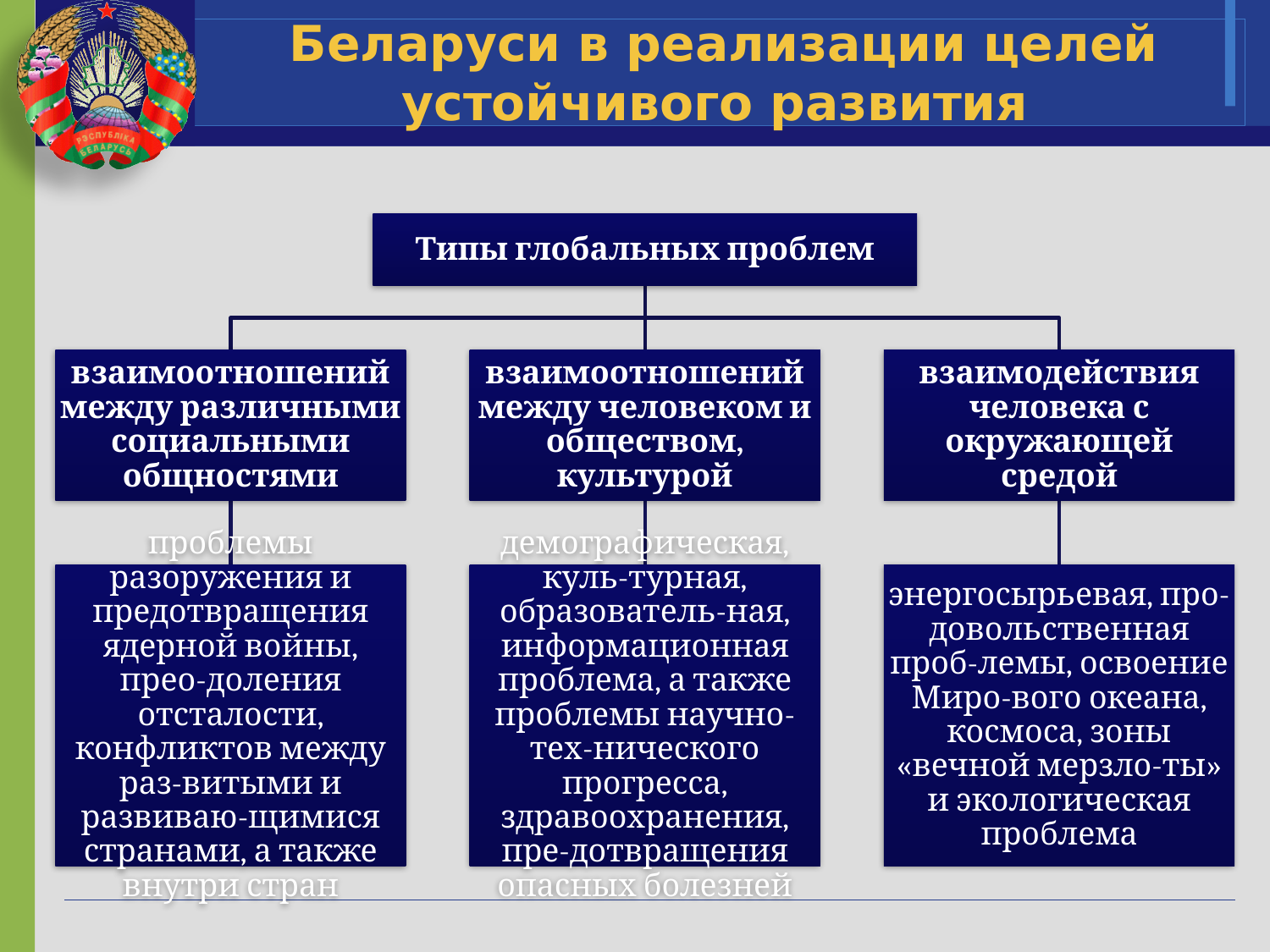

# Беларуси в реализации целей устойчивого развития
Типы глобальных проблем
взаимоотношений между различными социальными общностями
проблемы разоружения и предотвращения ядерной войны, прео-доления отсталости, конфликтов между раз-витыми и развиваю-щимися странами, а также внутри стран
взаимоотношений между человеком и обществом, культурой
демографическая, куль-турная, образователь-ная, информационная проблема, а также проблемы научно-тех-нического прогресса, здравоохранения, пре-дотвращения опасных болезней
взаимодействия человека с окружающей средой
энергосырьевая, про-довольственная проб-лемы, освоение Миро-вого океана, космоса, зоны «вечной мерзло-ты» и экологическая проблема